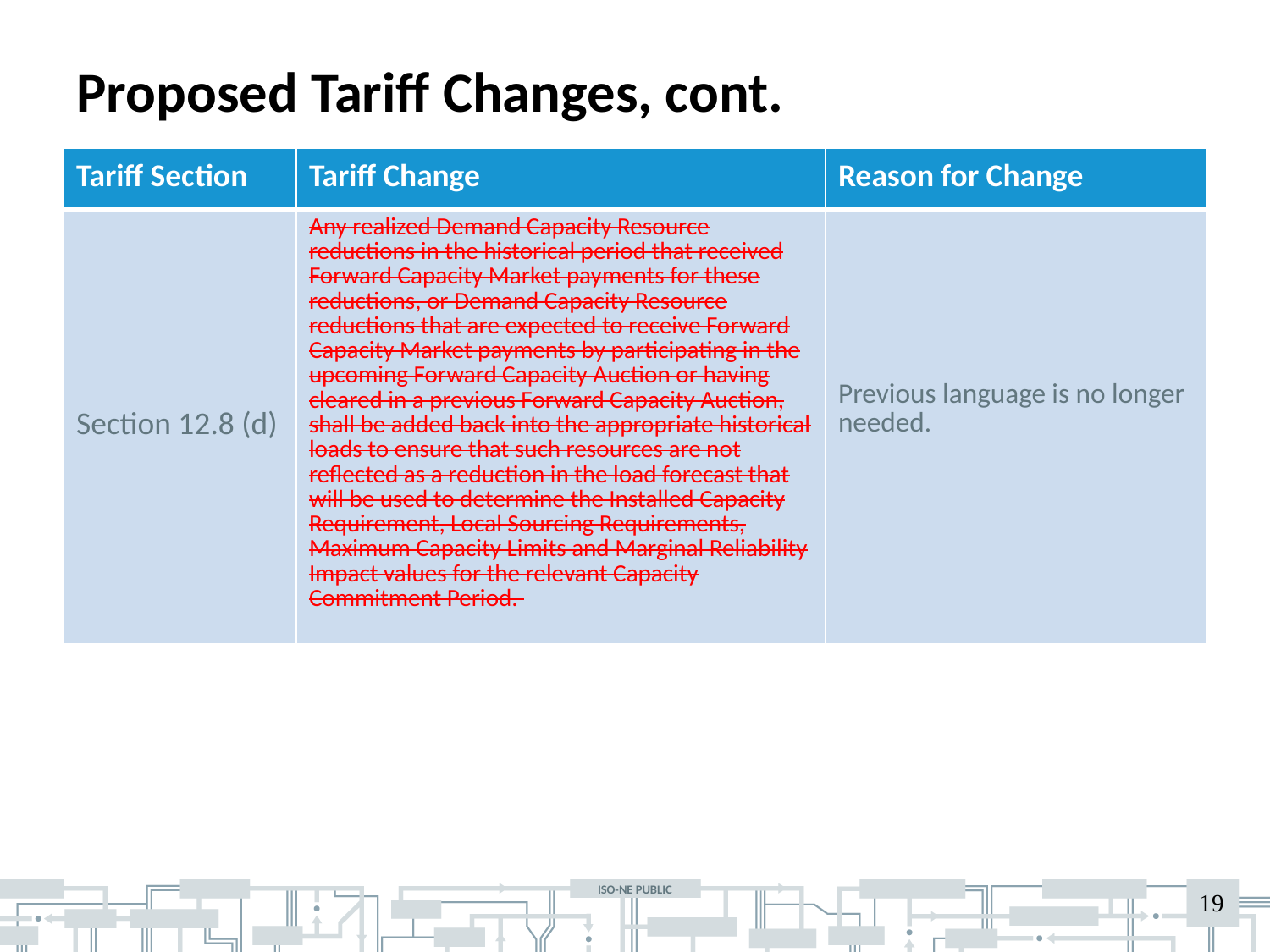

# Proposed Tariff Changes, cont.
| Tariff Section | Tariff Change | Reason for Change |
| --- | --- | --- |
| Section 12.8 (d) | Any realized Demand Capacity Resource reductions in the historical period that received Forward Capacity Market payments for these reductions, or Demand Capacity Resource reductions that are expected to receive Forward Capacity Market payments by participating in the upcoming Forward Capacity Auction or having cleared in a previous Forward Capacity Auction, shall be added back into the appropriate historical loads to ensure that such resources are not reflected as a reduction in the load forecast that will be used to determine the Installed Capacity Requirement, Local Sourcing Requirements, Maximum Capacity Limits and Marginal Reliability Impact values for the relevant Capacity Commitment Period. | Previous language is no longer needed. |
19